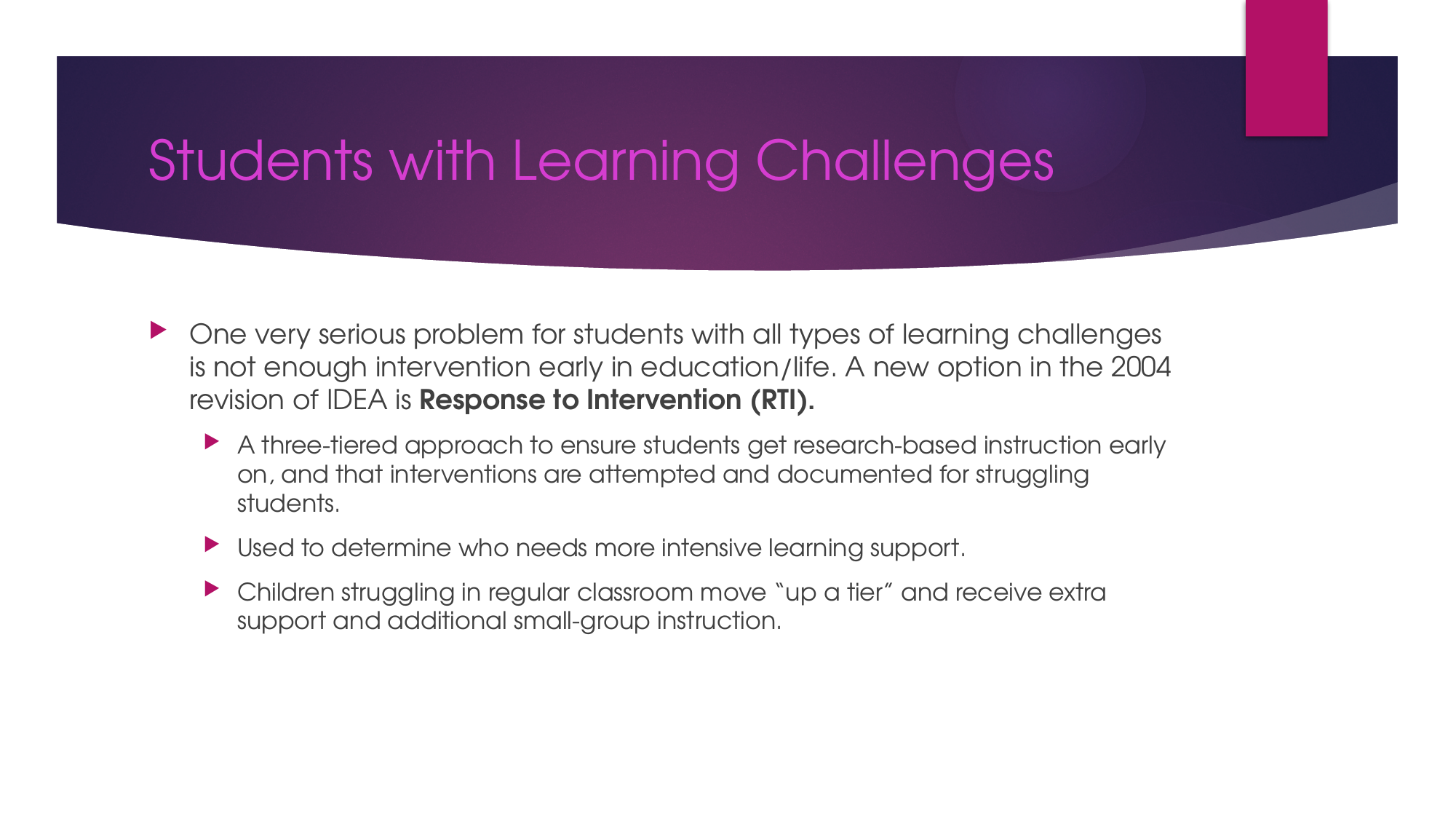

# Students with Learning Challenges
One very serious problem for students with all types of learning challenges is not enough intervention early in education/life. A new option in the 2004 revision of IDEA is Response to Intervention (RTI).
A three-tiered approach to ensure students get research-based instruction early on, and that interventions are attempted and documented for struggling students.
Used to determine who needs more intensive learning support.
Children struggling in regular classroom move “up a tier” and receive extra support and additional small-group instruction.